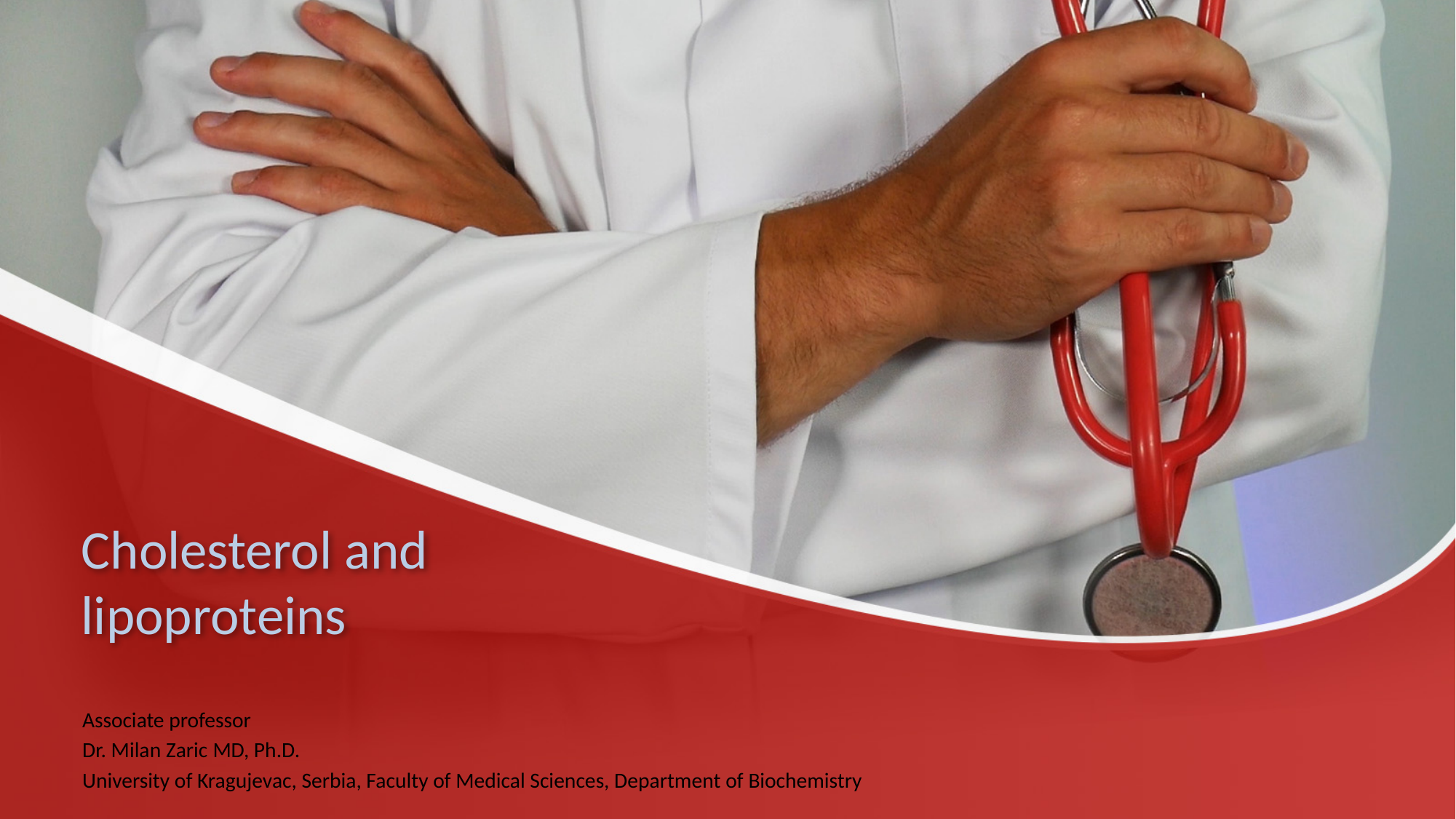

# Cholesterol and lipoproteins
Associate professor
Dr. Milan Zaric MD, Ph.D.
University of Kragujevac, Serbia, Faculty of Medical Sciences, Department of Biochemistry